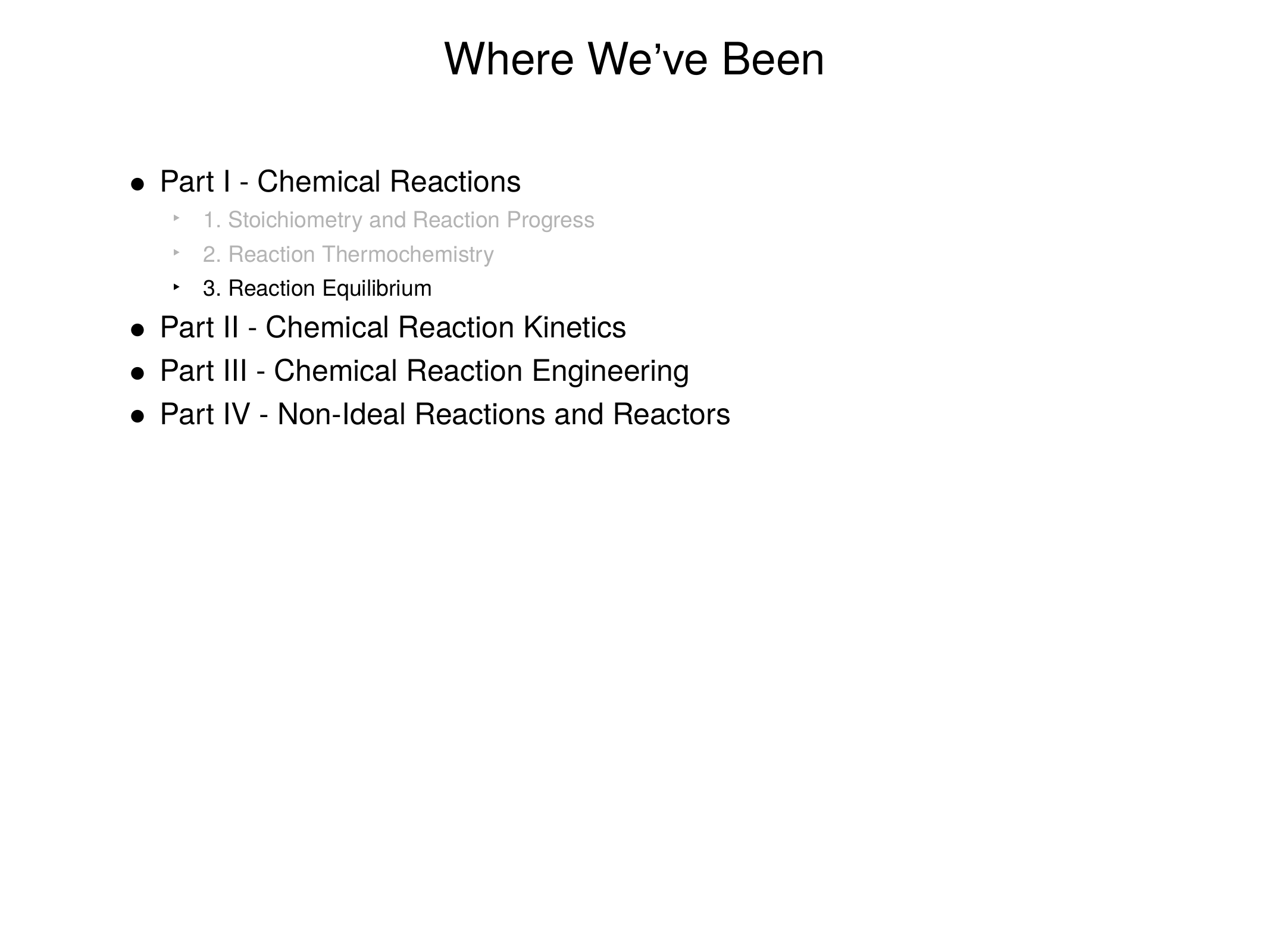

# Where We’ve Been
Part I - Chemical Reactions
1. Stoichiometry and Reaction Progress
2. Reaction Thermochemistry
3. Reaction Equilibrium
Part II - Chemical Reaction Kinetics
Part III - Chemical Reaction Engineering
Part IV - Non-Ideal Reactions and Reactors